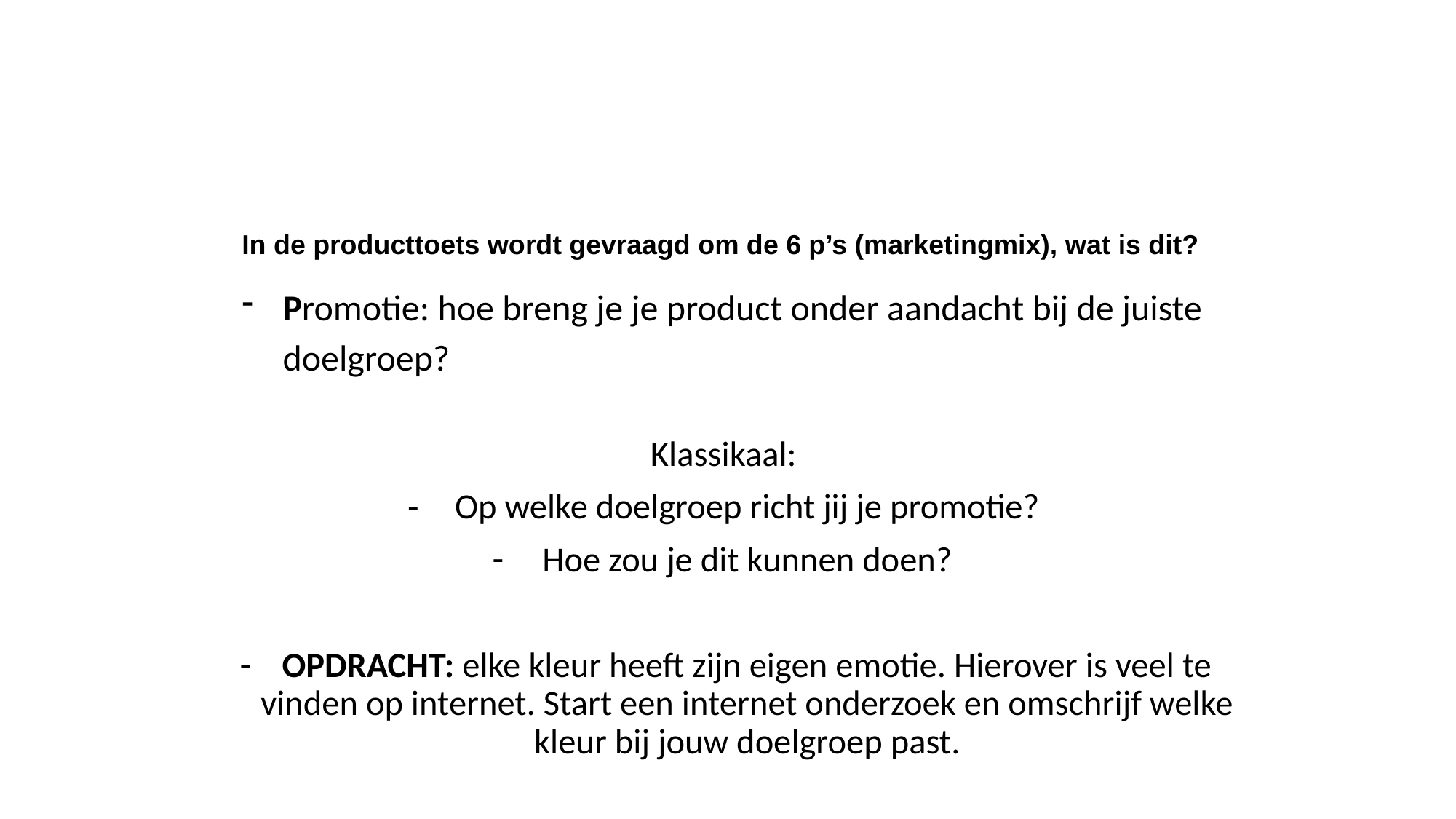

In de producttoets wordt gevraagd om de 6 p’s (marketingmix), wat is dit?
Promotie: hoe breng je je product onder aandacht bij de juiste doelgroep?
Klassikaal:
Op welke doelgroep richt jij je promotie?
Hoe zou je dit kunnen doen?

OPDRACHT: elke kleur heeft zijn eigen emotie. Hierover is veel te vinden op internet. Start een internet onderzoek en omschrijf welke kleur bij jouw doelgroep past.